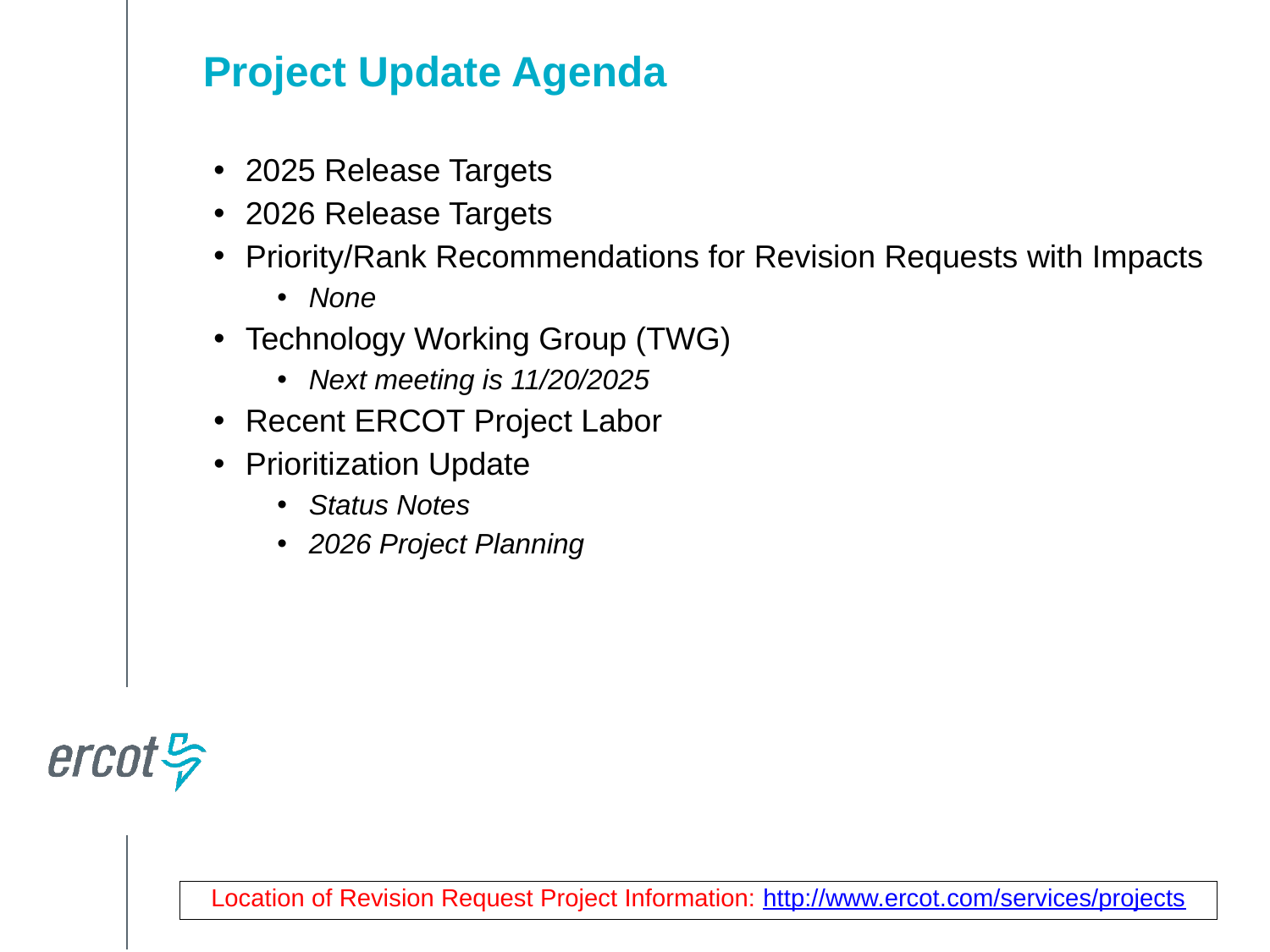

Project Update Agenda
2025 Release Targets
2026 Release Targets
Priority/Rank Recommendations for Revision Requests with Impacts
None
Technology Working Group (TWG)
Next meeting is 11/20/2025
Recent ERCOT Project Labor
Prioritization Update
Status Notes
2026 Project Planning
Location of Revision Request Project Information: http://www.ercot.com/services/projects